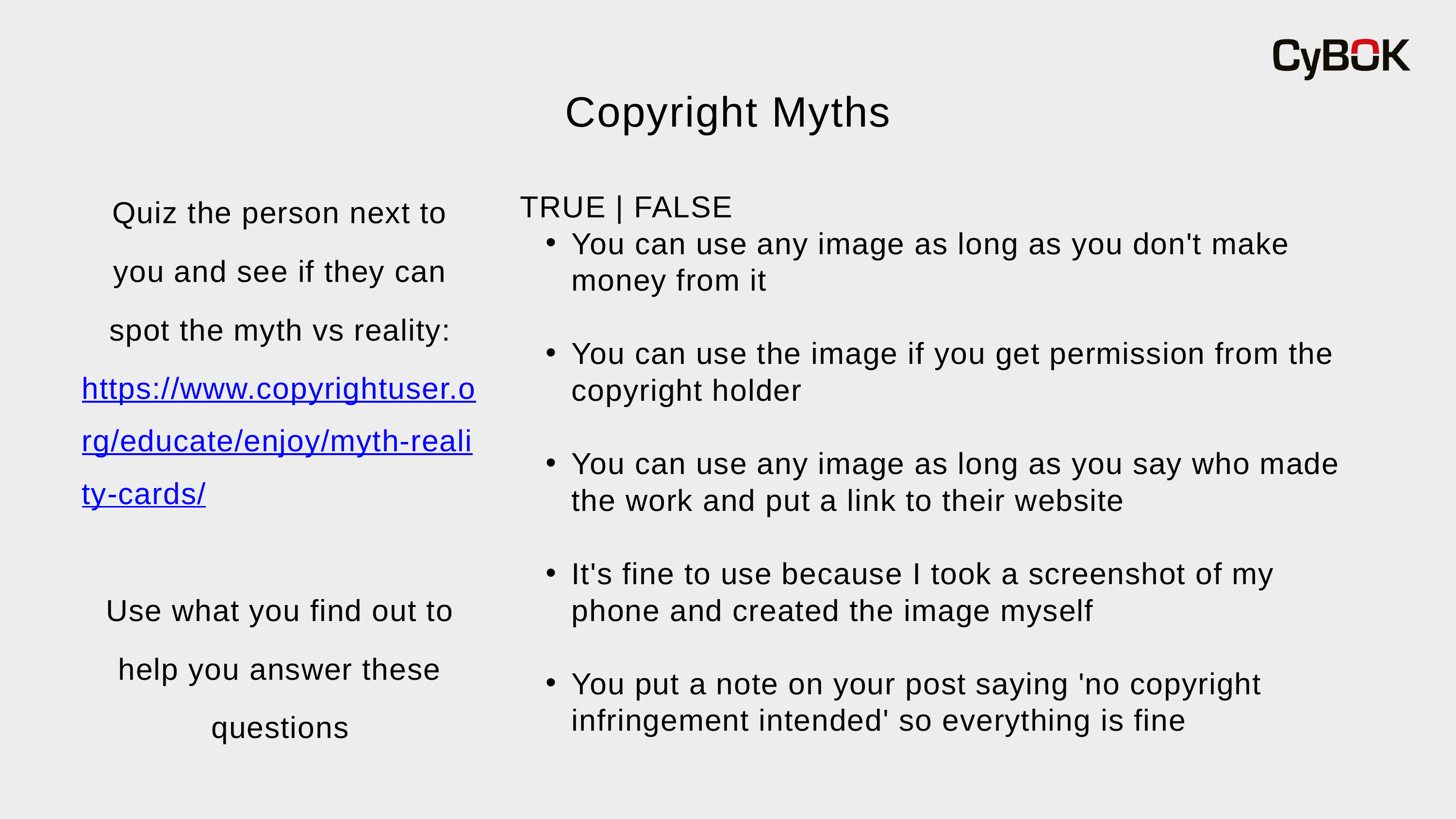

Copyright Myths
Quiz the person next to you and see if they can spot the myth vs reality:
https://www.copyrightuser.org/educate/enjoy/myth-reality-cards/

Use what you find out to help you answer these questions
TRUE | FALSE
You can use any image as long as you don't make money from it

You can use the image if you get permission from the copyright holder

You can use any image as long as you say who made the work and put a link to their website

It's fine to use because I took a screenshot of my phone and created the image myself

You put a note on your post saying 'no copyright infringement intended' so everything is fine